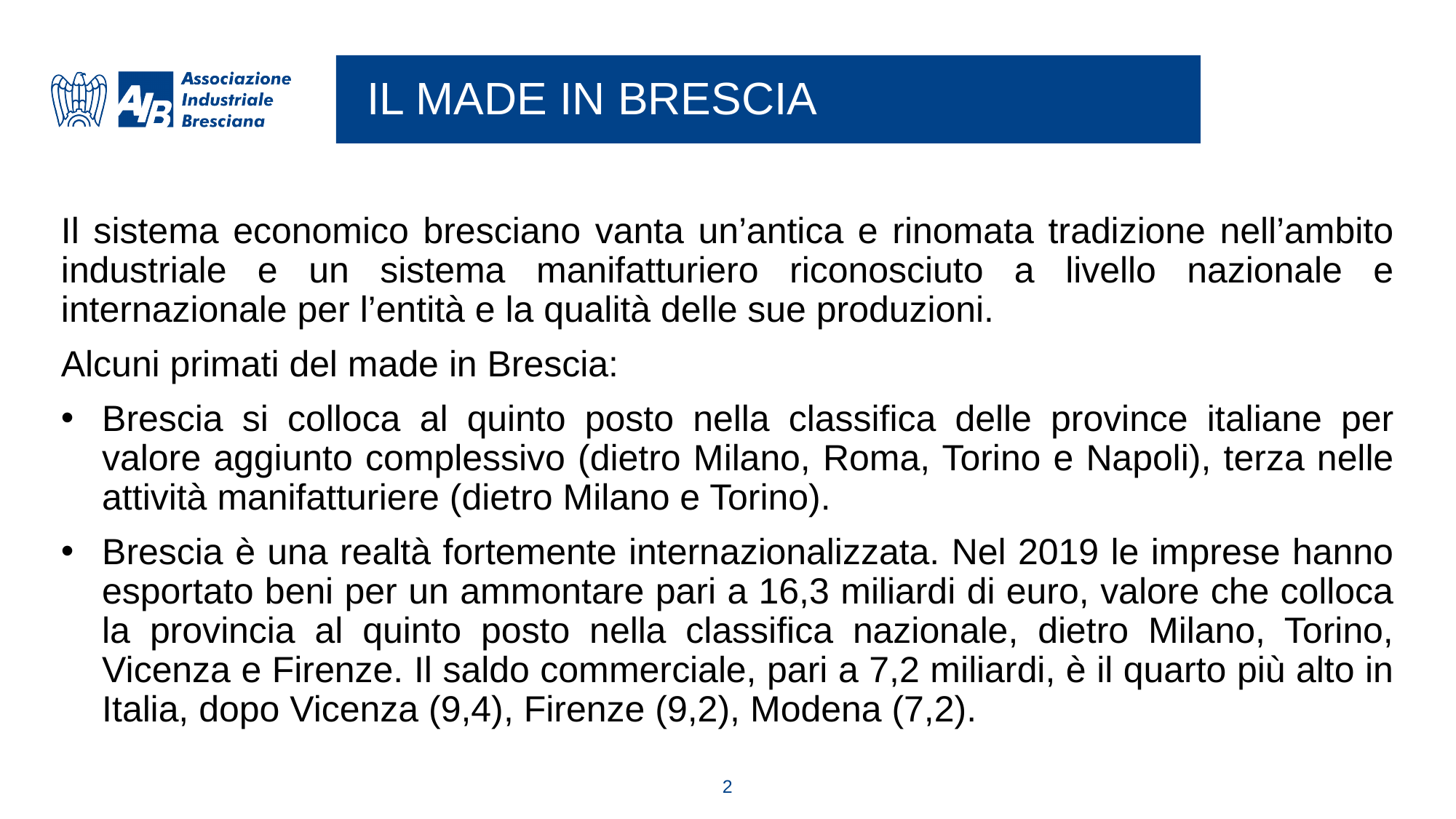

# IL MADE IN BRESCIA
Il sistema economico bresciano vanta un’antica e rinomata tradizione nell’ambito industriale e un sistema manifatturiero riconosciuto a livello nazionale e internazionale per l’entità e la qualità delle sue produzioni.
Alcuni primati del made in Brescia:
Brescia si colloca al quinto posto nella classifica delle province italiane per valore aggiunto complessivo (dietro Milano, Roma, Torino e Napoli), terza nelle attività manifatturiere (dietro Milano e Torino).
Brescia è una realtà fortemente internazionalizzata. Nel 2019 le imprese hanno esportato beni per un ammontare pari a 16,3 miliardi di euro, valore che colloca la provincia al quinto posto nella classifica nazionale, dietro Milano, Torino, Vicenza e Firenze. Il saldo commerciale, pari a 7,2 miliardi, è il quarto più alto in Italia, dopo Vicenza (9,4), Firenze (9,2), Modena (7,2).